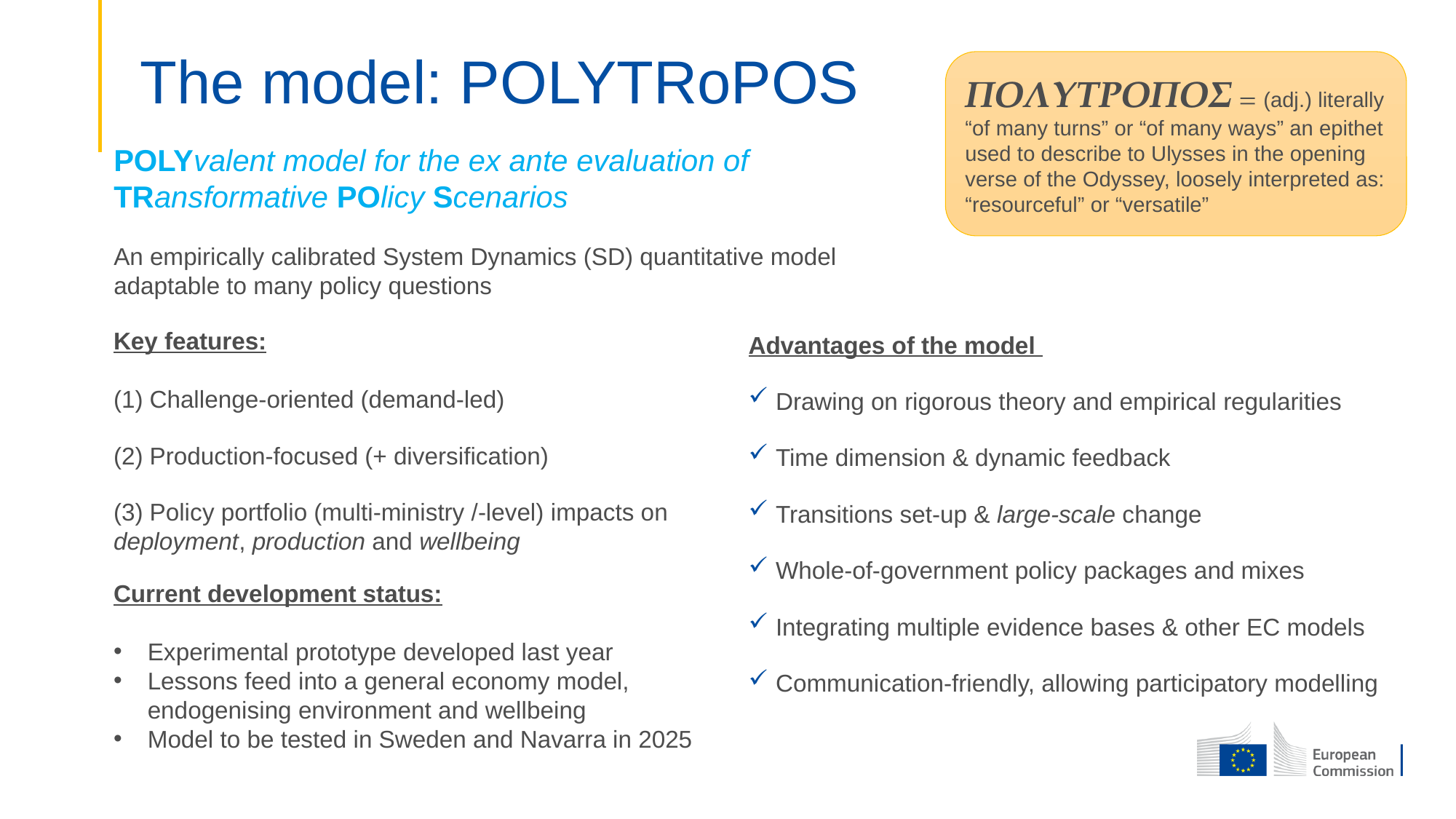

# The model: POLYTRoPOS
ΠΟΛΥΤΡΟΠΟΣ = (adj.) literally “of many turns” or “of many ways” an epithet used to describe to Ulysses in the opening verse of the Odyssey, loosely interpreted as: “resourceful” or “versatile”
POLYvalent model for the ex ante evaluation of TRansformative POlicy Scenarios
An empirically calibrated System Dynamics (SD) quantitative model adaptable to many policy questions

Key features:

(1) Challenge-oriented (demand-led)
(2) Production-focused (+ diversification)
(3) Policy portfolio (multi-ministry /-level) impacts on deployment, production and wellbeing

Advantages of the model
Drawing on rigorous theory and empirical regularities
Time dimension & dynamic feedback
Transitions set-up & large-scale change
Whole-of-government policy packages and mixes
Integrating multiple evidence bases & other EC models
Communication-friendly, allowing participatory modelling
Current development status:

Experimental prototype developed last year
Lessons feed into a general economy model, endogenising environment and wellbeing
Model to be tested in Sweden and Navarra in 2025